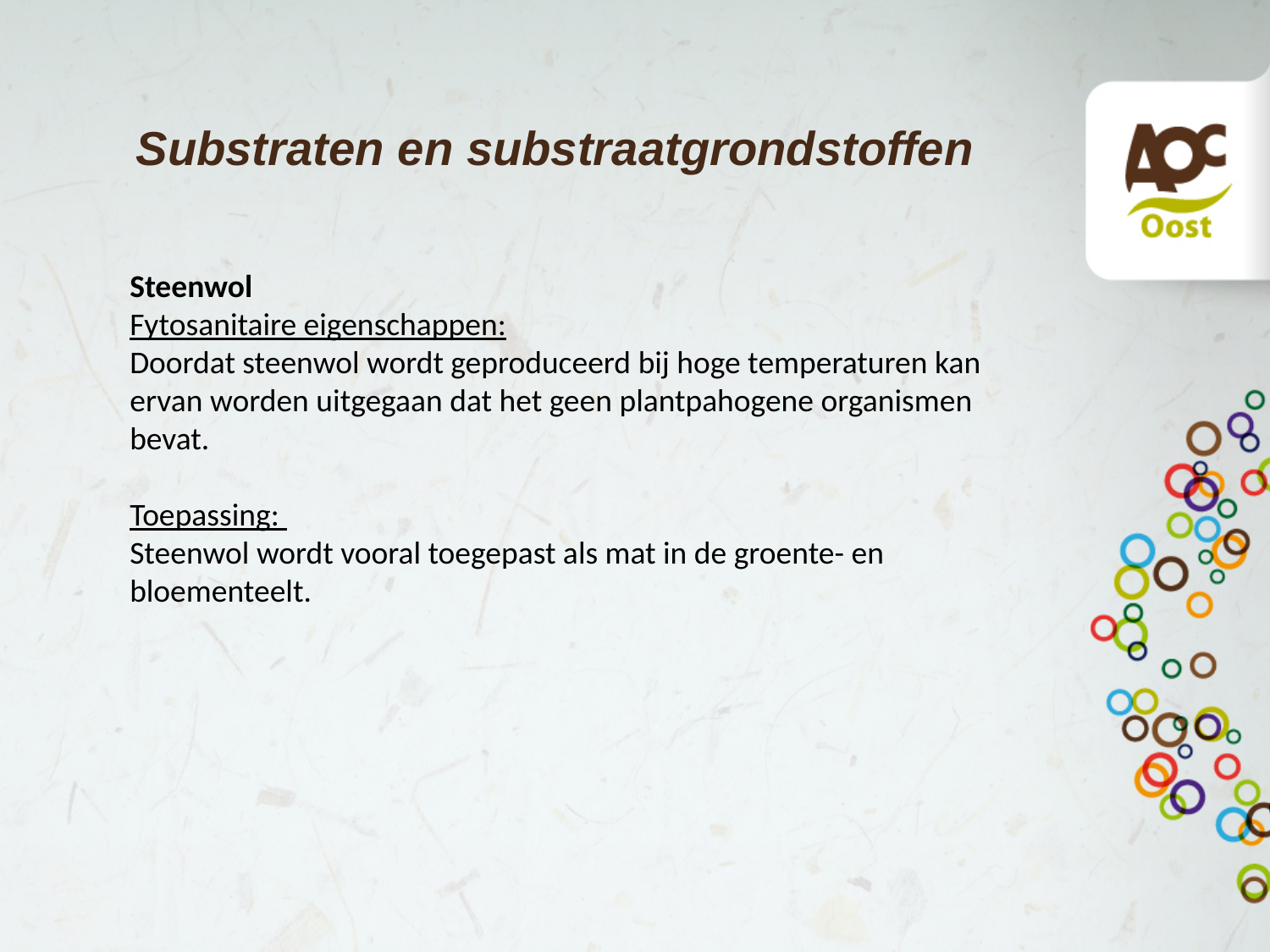

# Substraten en substraatgrondstoffen

Steenwol
Fytosanitaire eigenschappen:
Doordat steenwol wordt geproduceerd bij hoge temperaturen kan ervan worden uitgegaan dat het geen plantpahogene organismen bevat.

Toepassing:
Steenwol wordt vooral toegepast als mat in de groente- en bloementeelt.